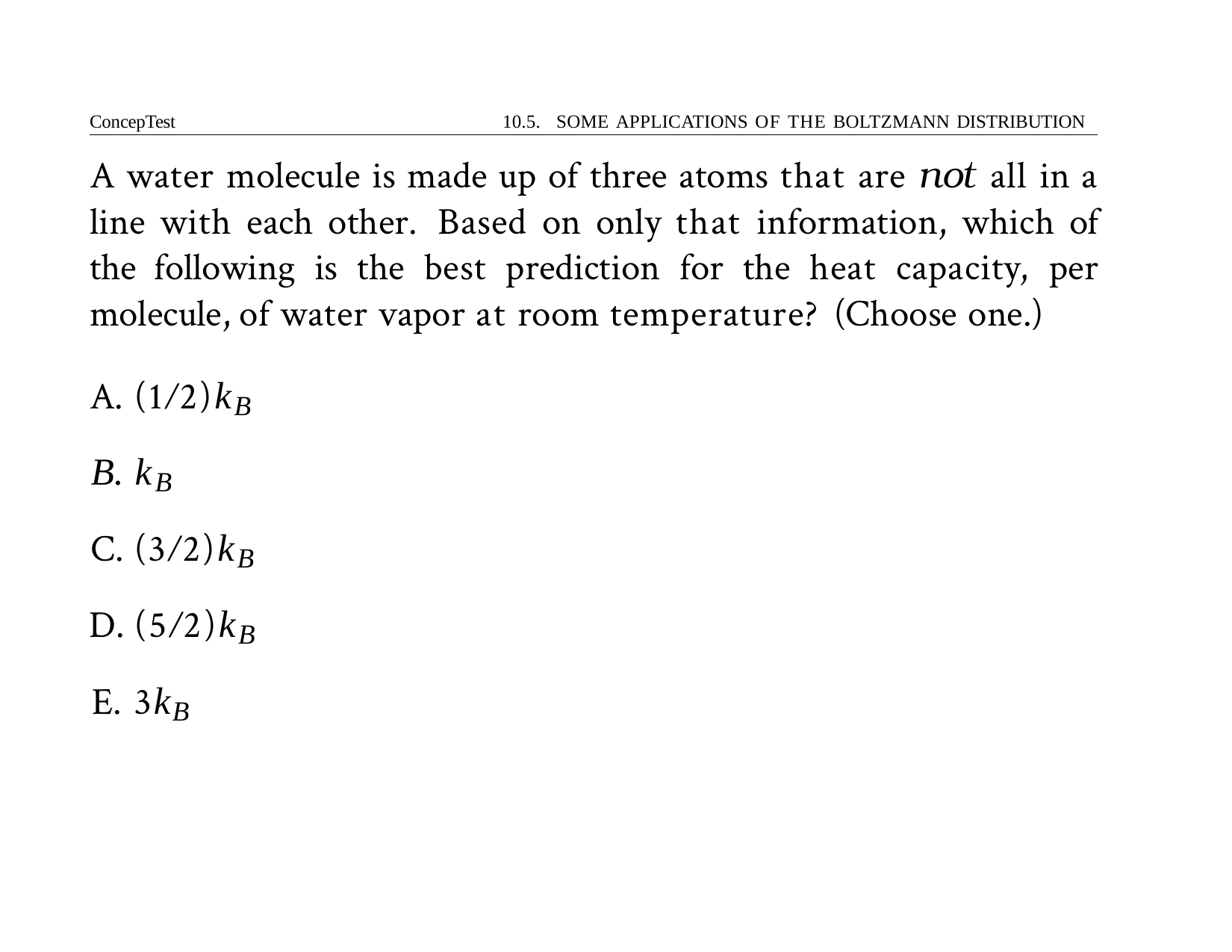

ConcepTest	10.5.  SOME APPLICATIONS OF THE BOLTZMANN DISTRIBUTION

# A water molecule is made up of three atoms that are not all in a line with each other. Based on only that information, which of the following is the best prediction for the heat capacity, per molecule, of water vapor at room temperature? (Choose one.)
(1/2)kB
kB
(3/2)kB
(5/2)kB
3kB